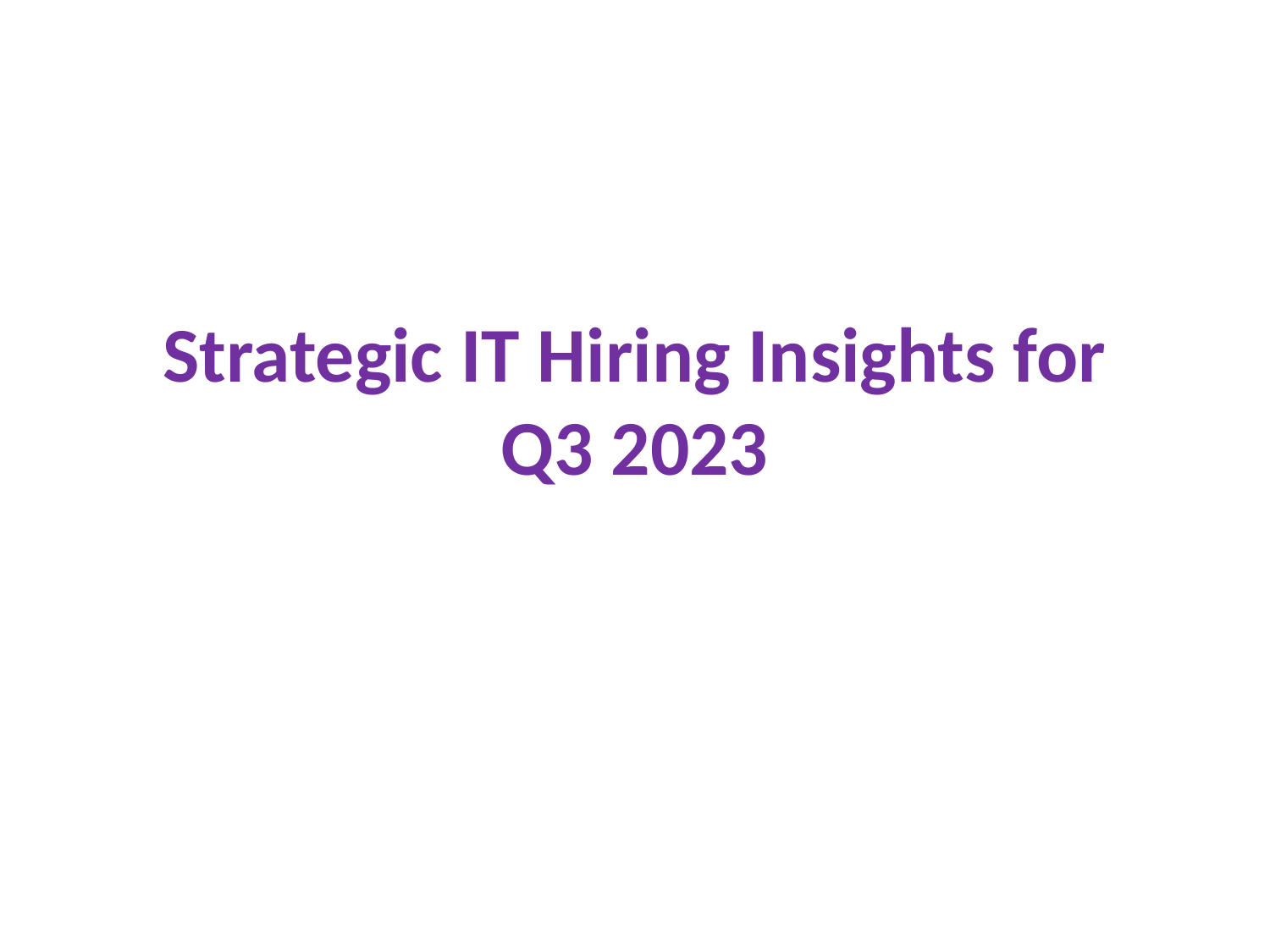

# Strategic IT Hiring Insights for Q3 2023